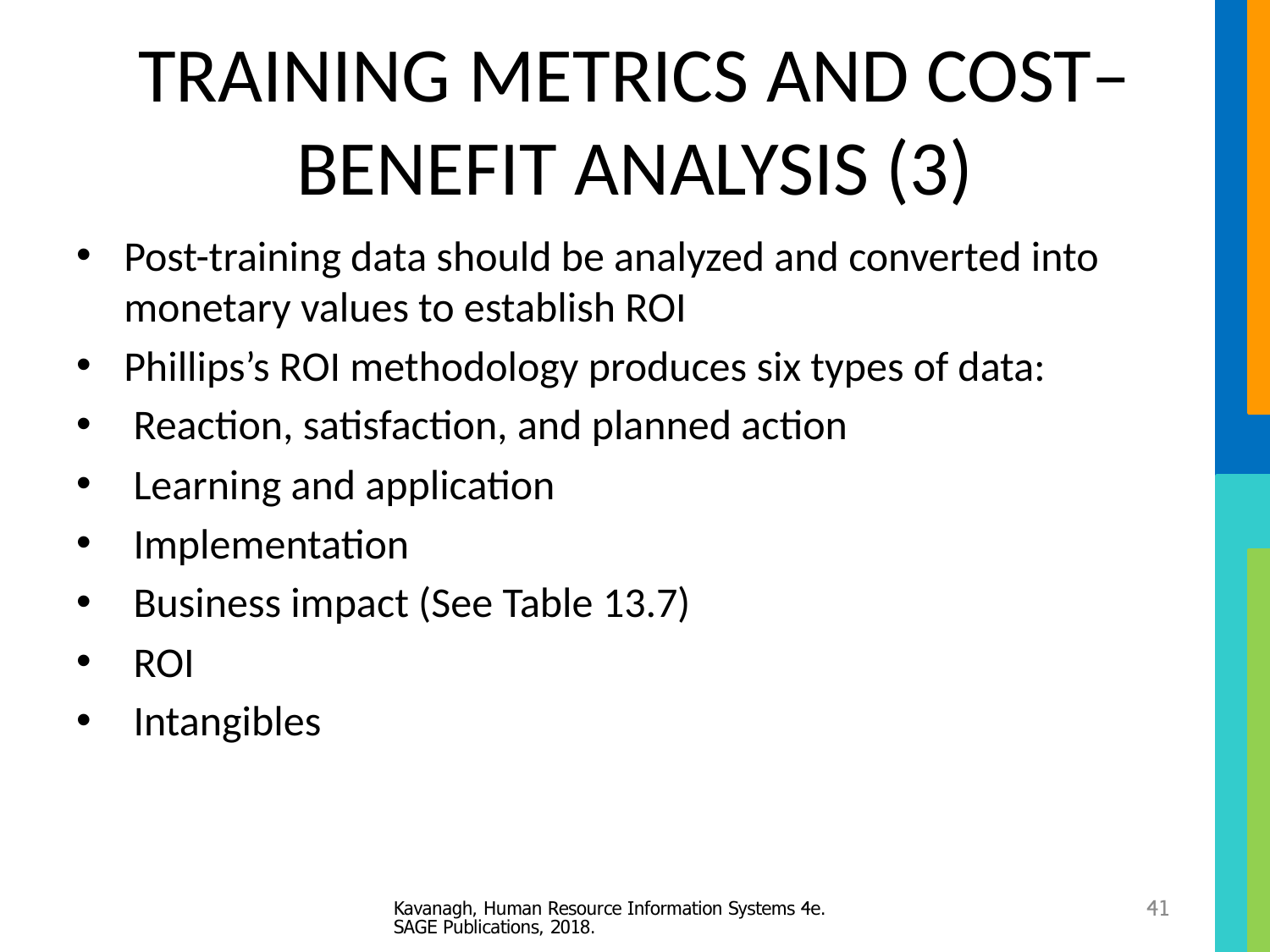

# TRAINING METRICS AND COST–BENEFIT ANALYSIS (3)
Post-training data should be analyzed and converted into monetary values to establish ROI
Phillips’s ROI methodology produces six types of data:
 Reaction, satisfaction, and planned action
 Learning and application
 Implementation
 Business impact (See Table 13.7)
 ROI
 Intangibles
Kavanagh, Human Resource Information Systems 4e. SAGE Publications, 2018.
41